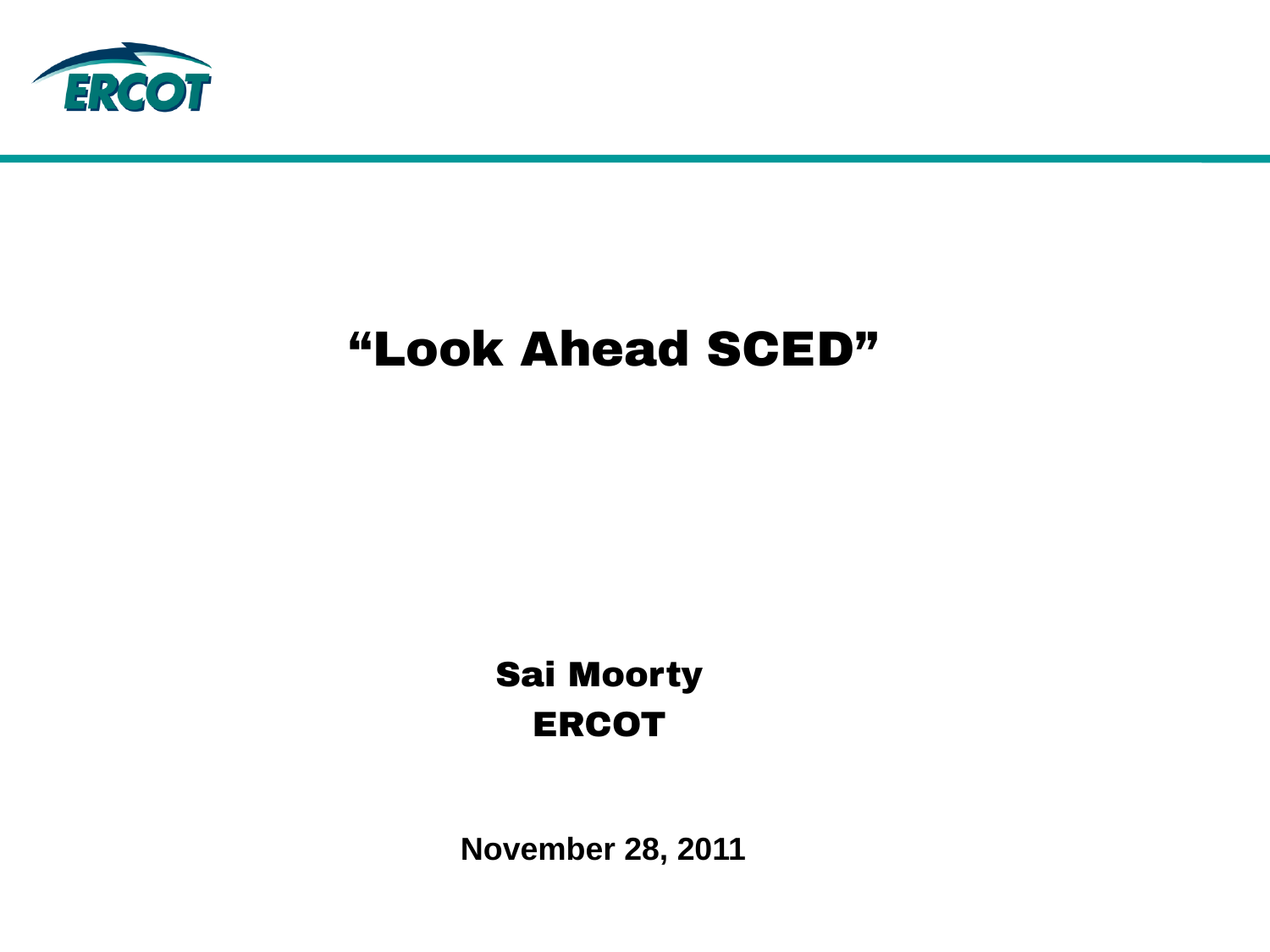

# “Look Ahead SCED”
Sai Moorty
ERCOT

November 28, 2011